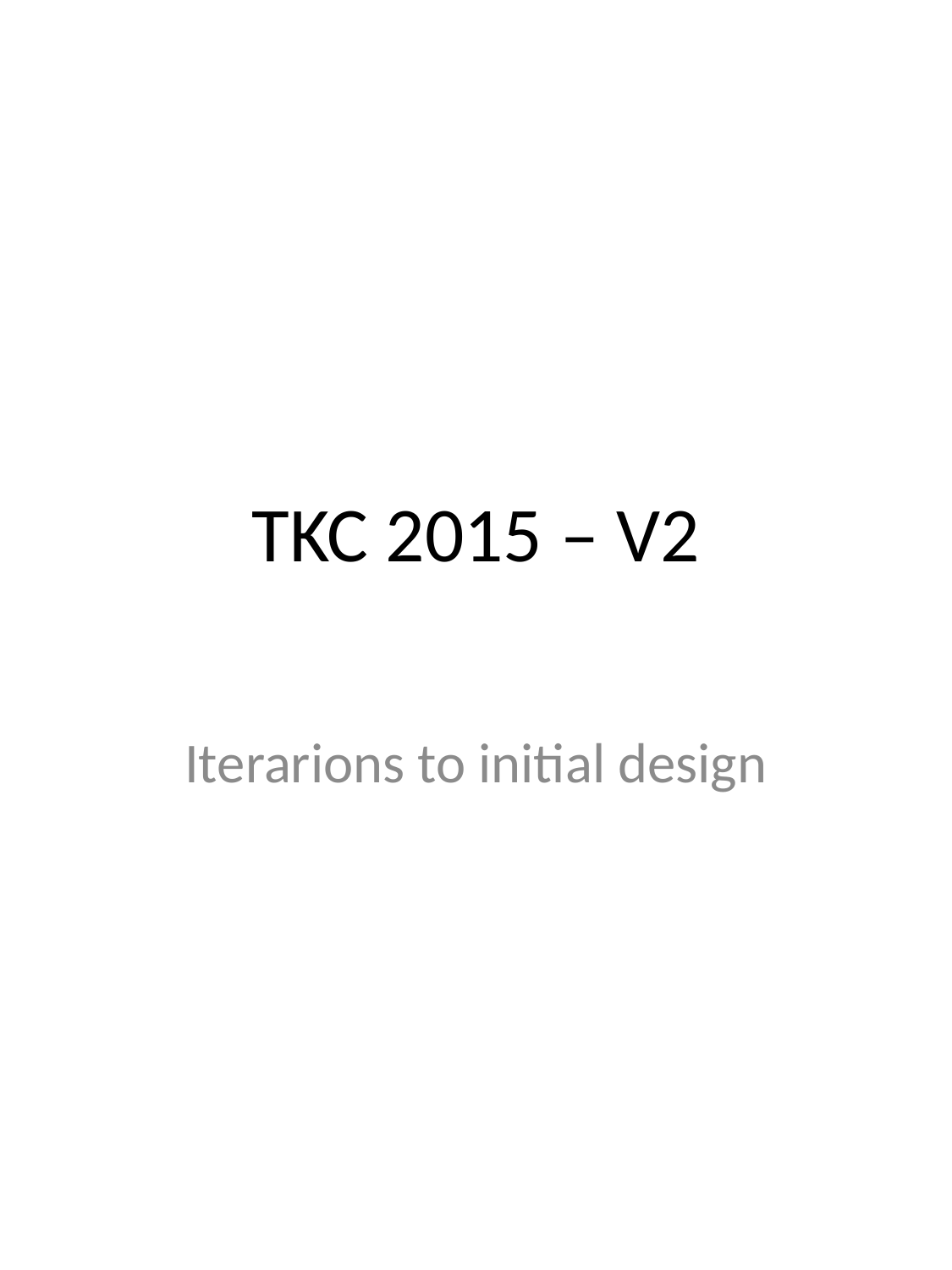

# TKC 2015 – V2
Iterarions to initial design